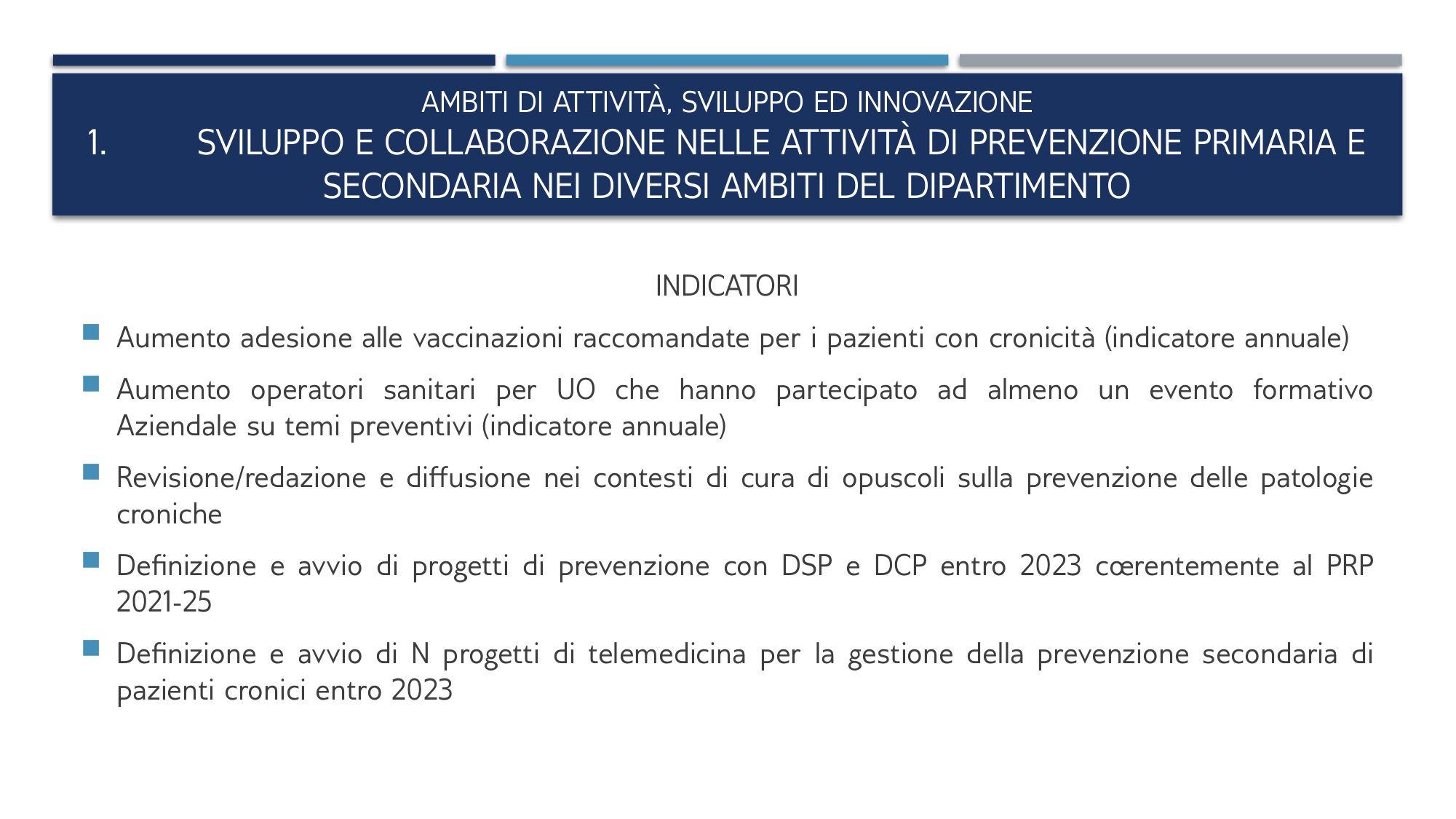

# Ambiti di attività, sviluppo ed innovazione 1.	Sviluppo e collaborazione nelle attività di prevenzione primaria e secondaria nei diversi ambiti del Dipartimento
INDICATORI
Aumento adesione alle vaccinazioni raccomandate per i pazienti con cronicità (indicatore annuale)
Aumento operatori sanitari per UO che hanno partecipato ad almeno un evento formativo Aziendale su temi preventivi (indicatore annuale)
Revisione/redazione e diffusione nei contesti di cura di opuscoli sulla prevenzione delle patologie croniche
Definizione e avvio di progetti di prevenzione con DSP e DCP entro 2023 coerentemente al PRP 2021-25
Definizione e avvio di N progetti di telemedicina per la gestione della prevenzione secondaria di pazienti cronici entro 2023